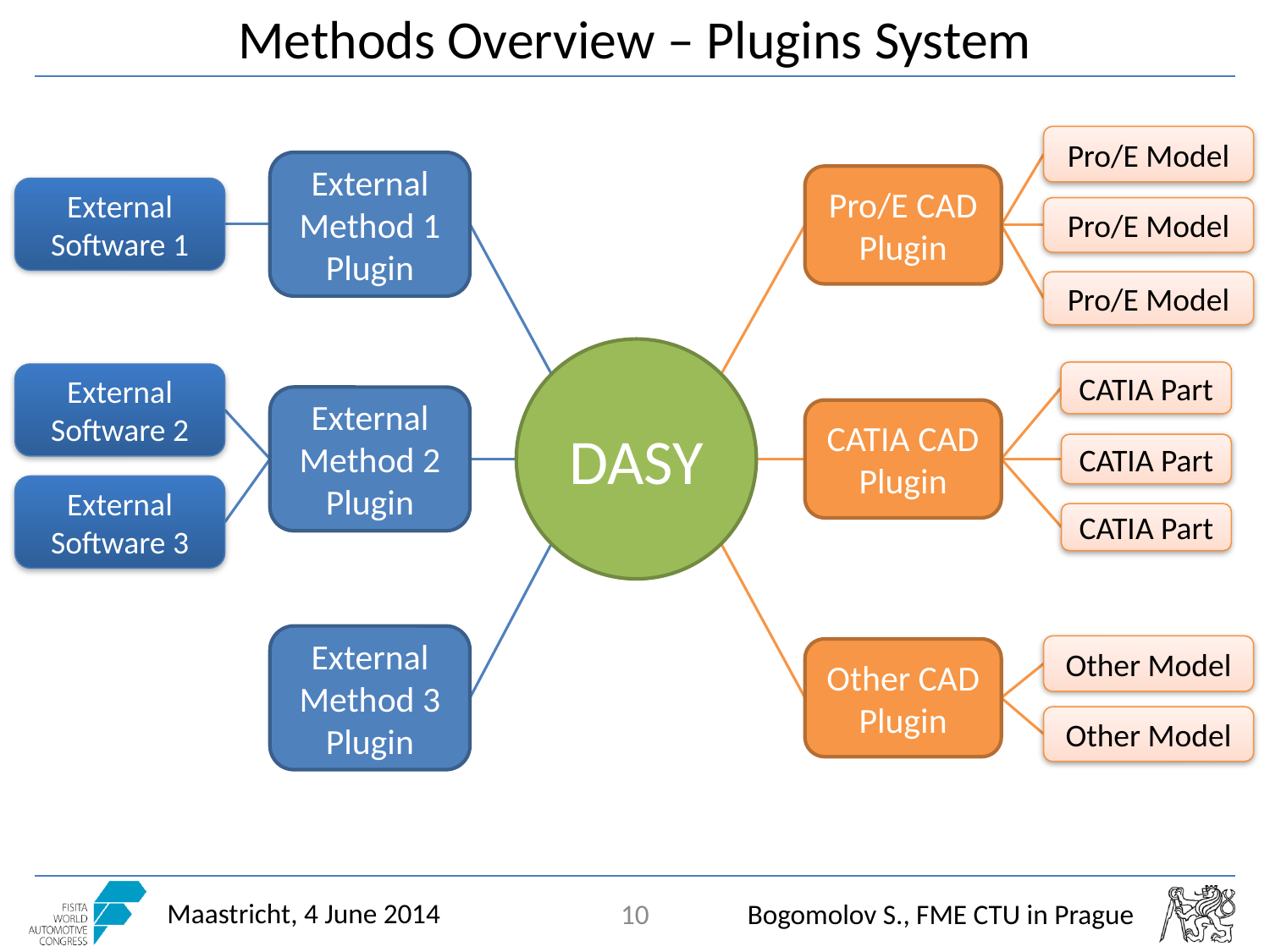

# Methods Overview – Plugins System
Pro/E Model
External Method 1 Plugin
Pro/E CAD Plugin
External Software 1
Pro/E Model
Pro/E Model
DASY
CATIA Part
External Software 2
External Method 2 Plugin
CATIA CAD Plugin
CATIA Part
External Software 3
CATIA Part
External Method 3 Plugin
Other Model
Other CAD Plugin
Other Model
10